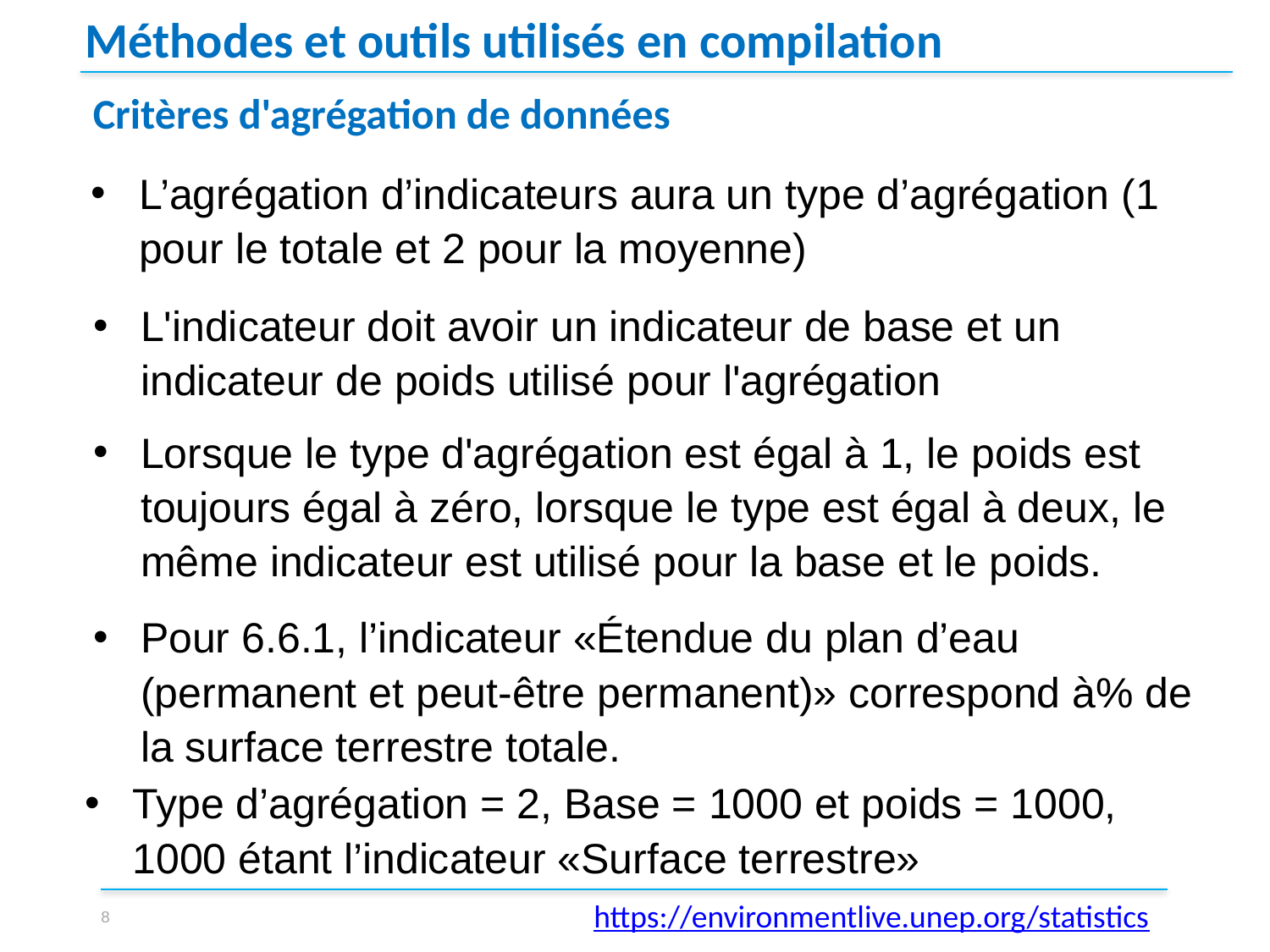

Méthodes et outils utilisés en compilation
Critères d'agrégation de données
L’agrégation d’indicateurs aura un type d’agrégation (1 pour le totale et 2 pour la moyenne)
L'indicateur doit avoir un indicateur de base et un indicateur de poids utilisé pour l'agrégation
Lorsque le type d'agrégation est égal à 1, le poids est toujours égal à zéro, lorsque le type est égal à deux, le même indicateur est utilisé pour la base et le poids.
What is SDMX?
Pour 6.6.1, l’indicateur «Étendue du plan d’eau (permanent et peut-être permanent)» correspond à% de la surface terrestre totale.
Type d’agrégation = 2, Base = 1000 et poids = 1000, 1000 étant l’indicateur «Surface terrestre»
8
https://environmentlive.unep.org/statistics
Cela consiste en: